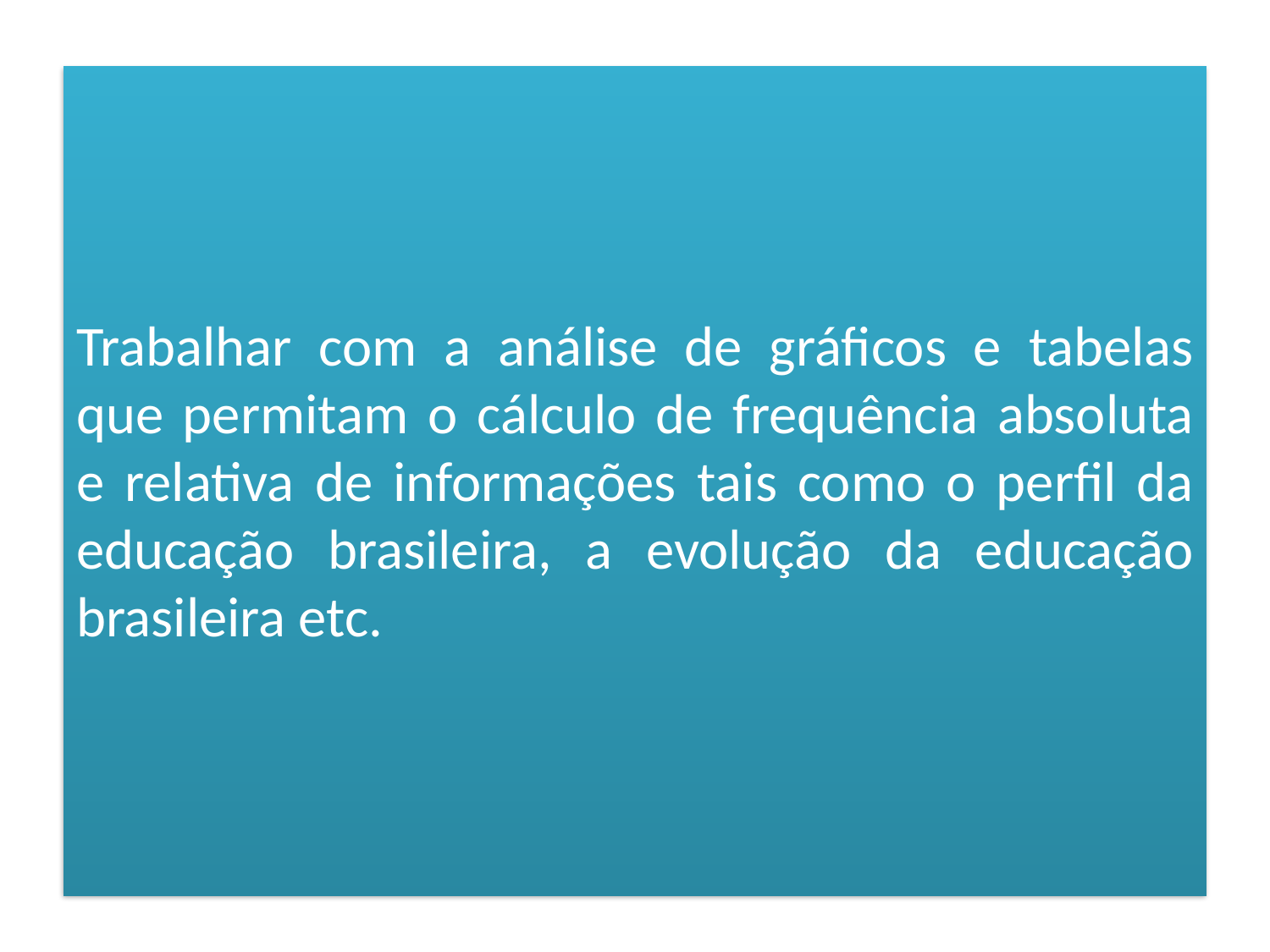

Trabalhar com a análise de gráficos e tabelas que permitam o cálculo de frequência absoluta e relativa de informações tais como o perfil da educação brasileira, a evolução da educação brasileira etc.